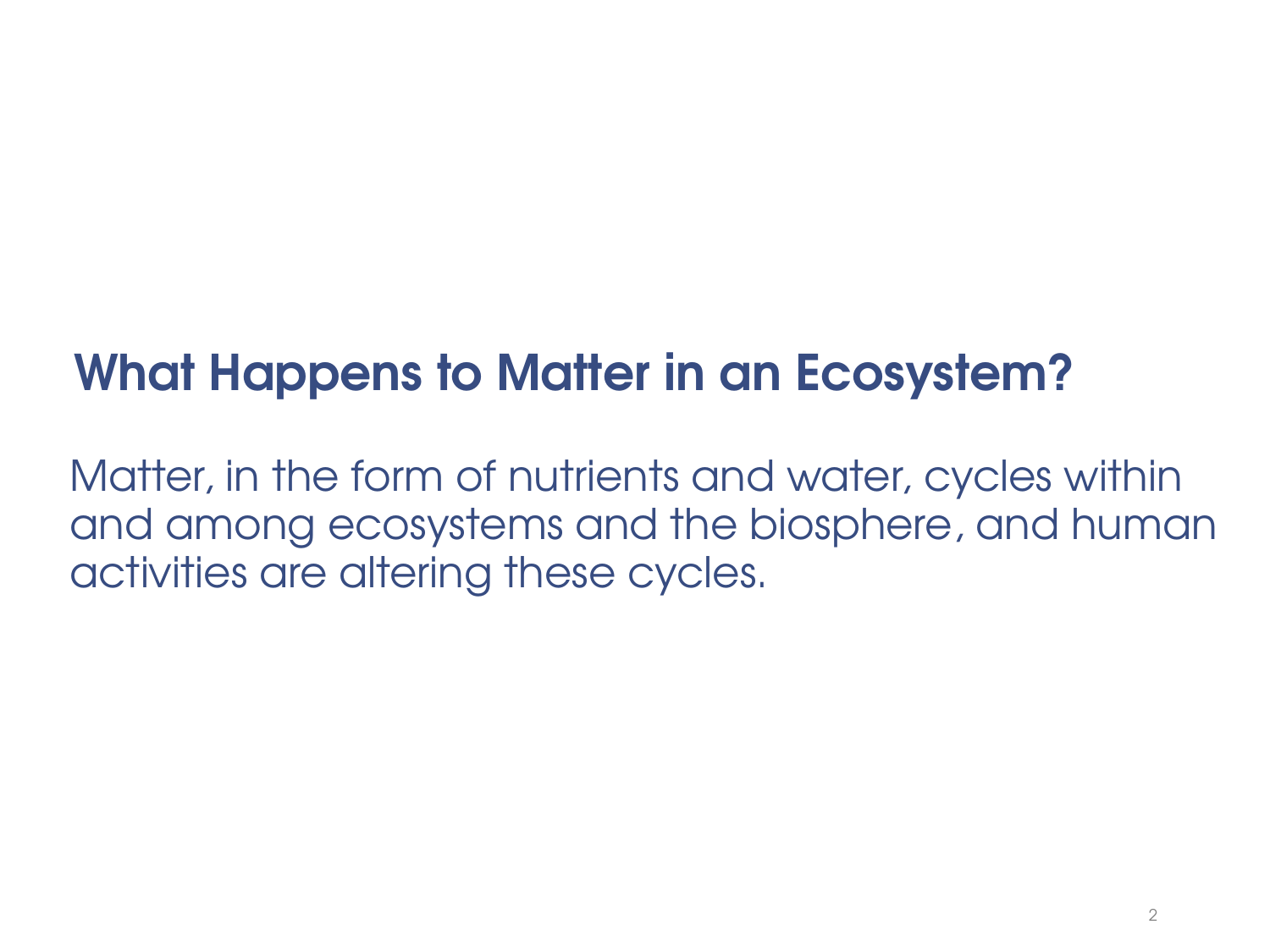

# What Happens to Matter in an Ecosystem?
Matter, in the form of nutrients and water, cycles within and among ecosystems and the biosphere, and human activities are altering these cycles.
2